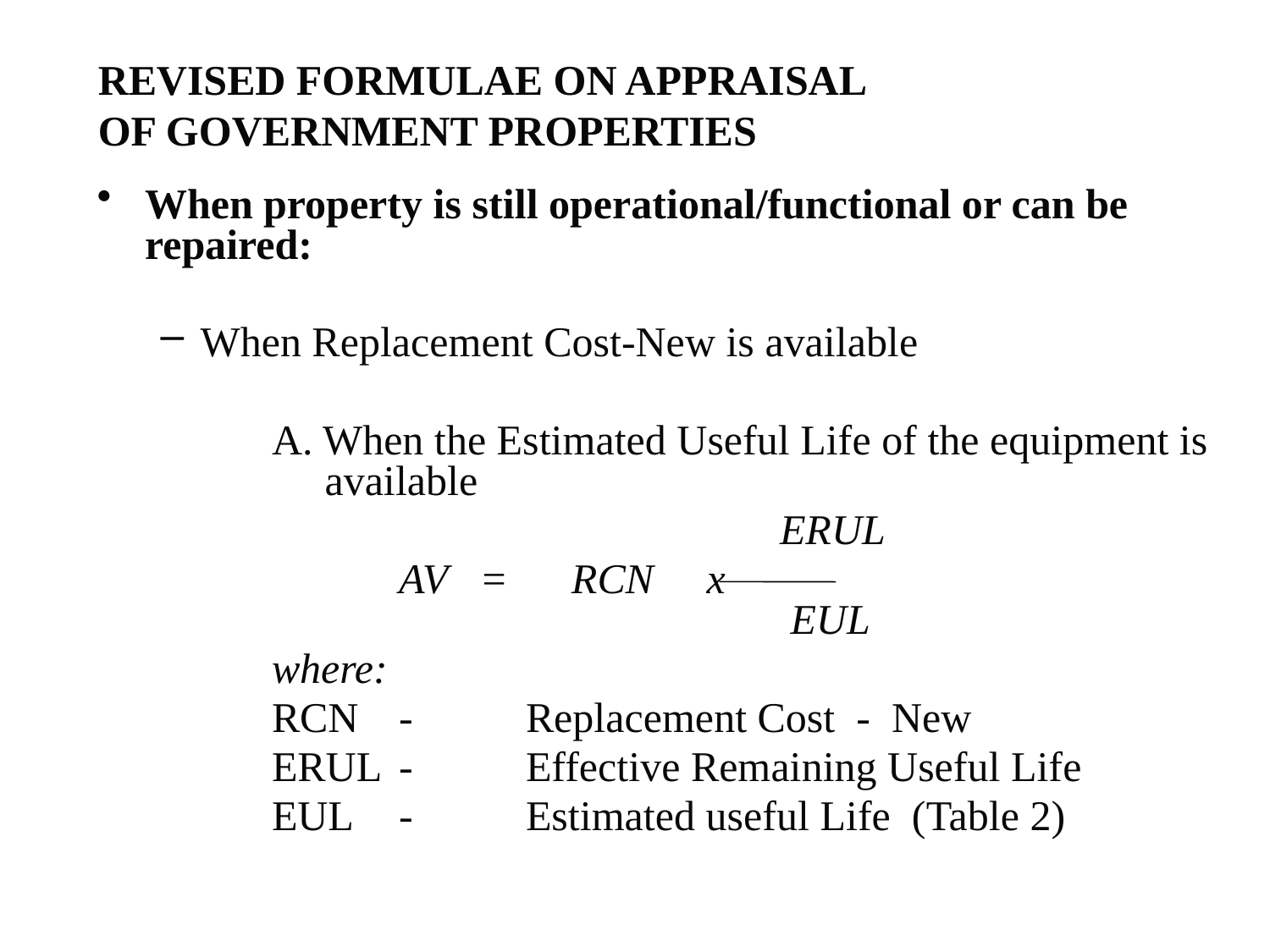

REVISED FORMULAE ON APPRAISAL OF GOVERNMENT PROPERTIES
When property is still operational/functional or can be repaired:

When Replacement Cost-New is available

		A. When the Estimated Useful Life of the equipment is 	     available
						ERUL
			AV   =      RCN     x 									 EUL
		where:
		RCN	-	Replacement Cost  -  New
		ERUL	-	Effective Remaining Useful Life
		EUL	-	Estimated useful Life  (Table 2)